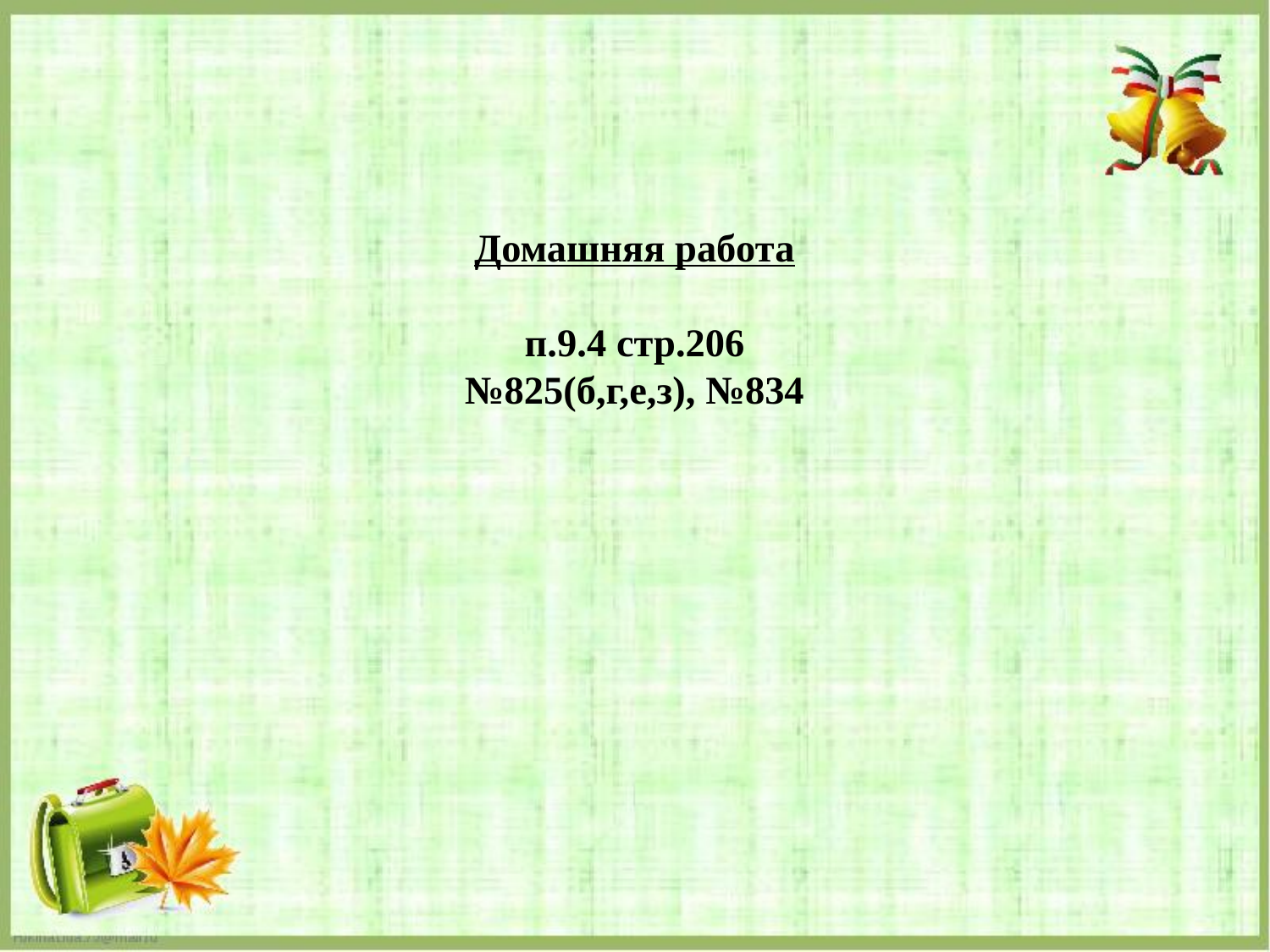

# Домашняя работа п.9.4 стр.206 №825(б,г,е,з), №834